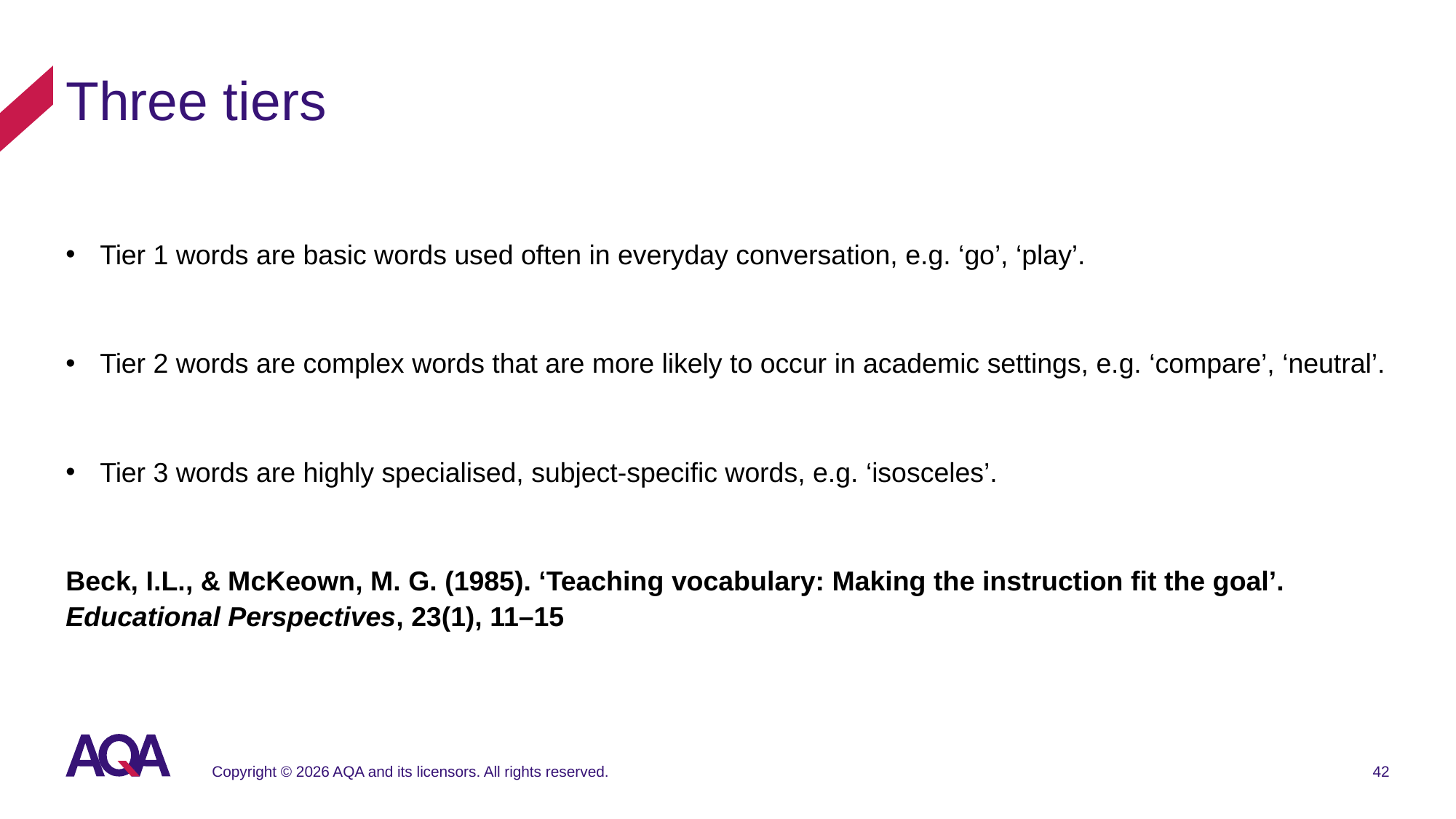

# Three tiers
Tier 1 words are basic words used often in everyday conversation, e.g. ‘go’, ‘play’.

Tier 2 words are complex words that are more likely to occur in academic settings, e.g. ‘compare’, ‘neutral’.

Tier 3 words are highly specialised, subject-specific words, e.g. ‘isosceles’.

Beck, I.L., & McKeown, M. G. (1985). ‘Teaching vocabulary: Making the instruction fit the goal’. Educational Perspectives, 23(1), 11–15

Copyright © 2026 AQA and its licensors. All rights reserved.
42